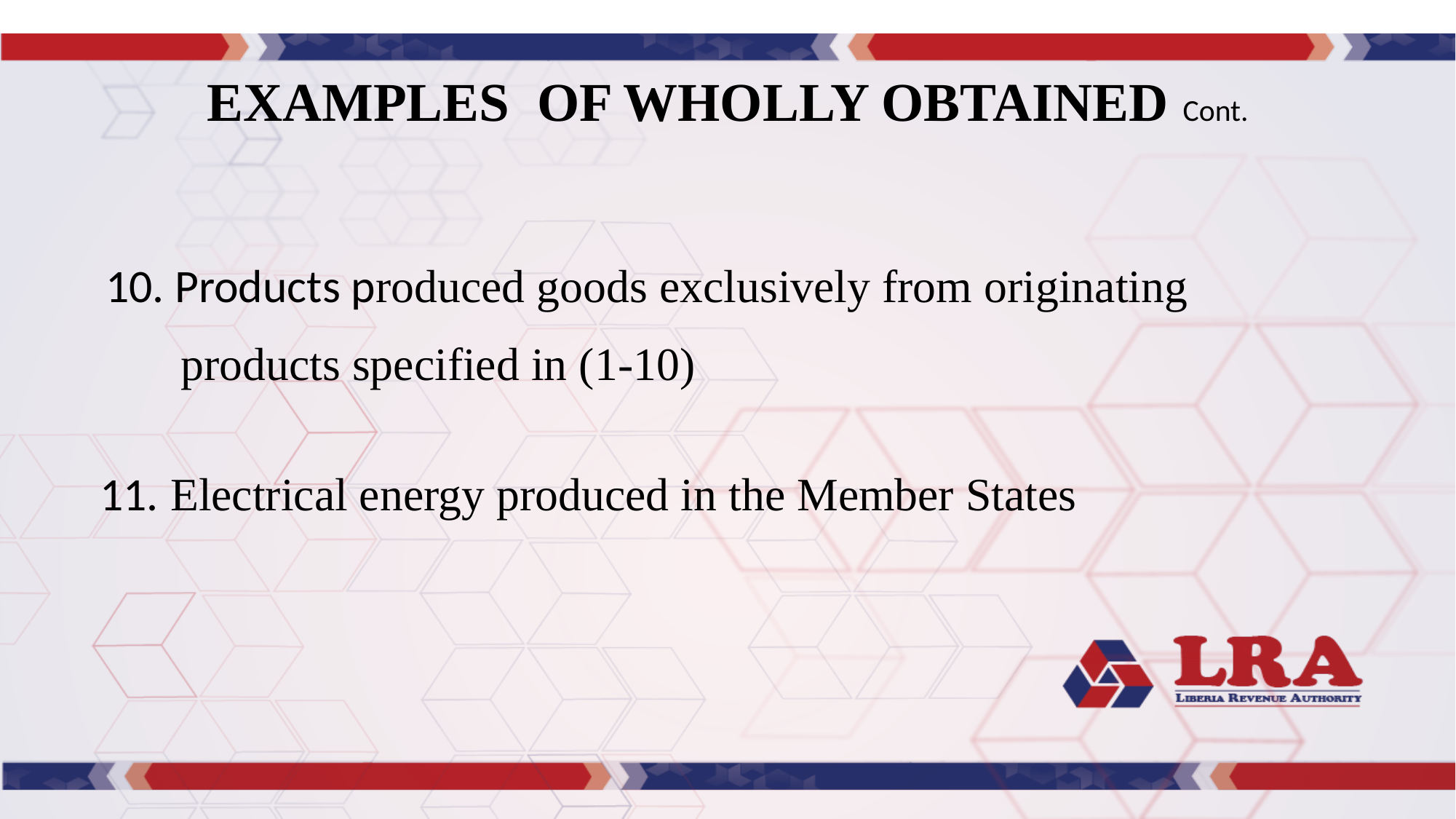

# EXAMPLES  OF WHOLLY OBTAINED Cont.
 10. Products produced goods exclusively from originating
         products specified in (1-10)

  11. Electrical energy produced in the Member States